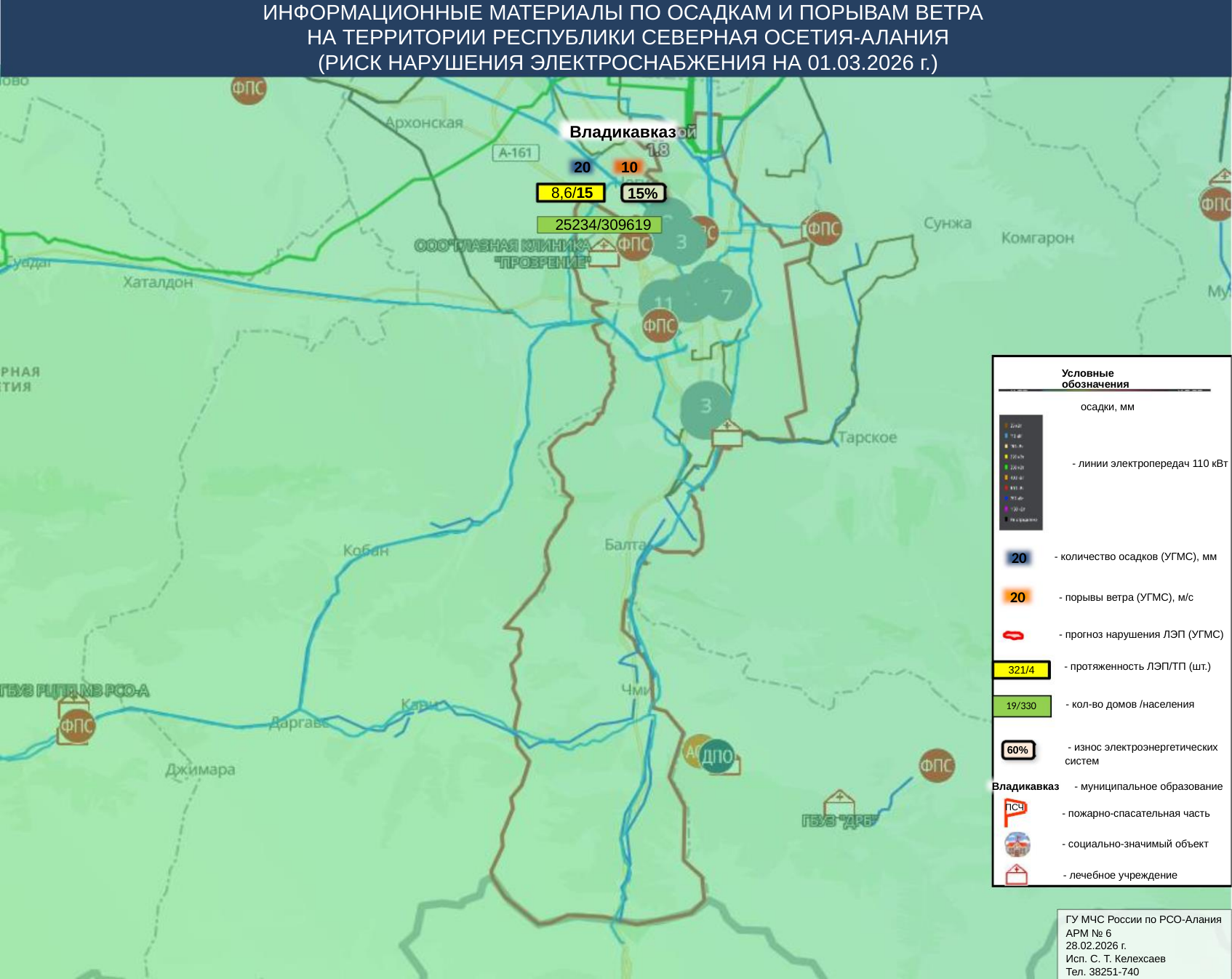

ИНФОРМАЦИОННЫЕ МАТЕРИАЛЫ ПО ОСАДКАМ И ПОРЫВАМ ВЕТРА
НА ТЕРРИТОРИИ РЕСПУБЛИКИ СЕВЕРНАЯ ОСЕТИЯ-АЛАНИЯ
(РИСК НАРУШЕНИЯ ЭЛЕКТРОСНАБЖЕНИЯ НА 01.03.2026 г.)
Владикавказ
20
10
15%
8,6/15
25234/309619
Условные обозначения
осадки, мм
- линии электропередач 110 кВт
20
20
- количество осадков (УГМС), мм
- порывы ветра (УГМС), м/с
- прогноз нарушения ЛЭП (УГМС)
- протяженность ЛЭП/ТП (шт.)
321/4
- кол-во домов /населения
19/330
- износ электроэнергетических
систем
60%
Владикавказ - муниципальное образование
ПСЧ
- пожарно-спасательная часть
- социально-значимый объект
- лечебное учреждение
ГУ МЧС России по РСО-Алания
АРМ № 6
28.02.2026 г.
Исп. С. Т. Келехсаев
Тел. 38251-740